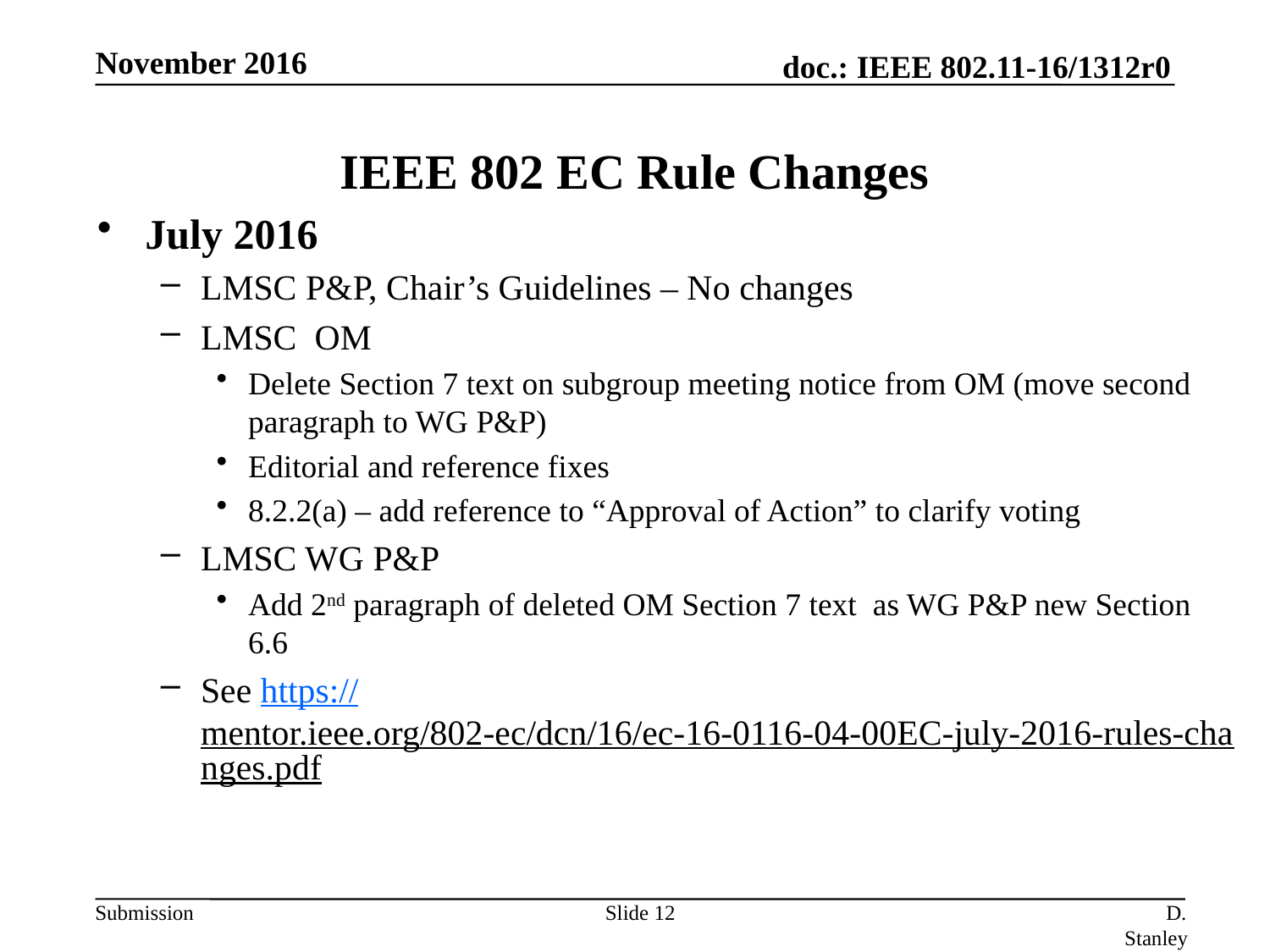

November 2016
# IEEE 802 EC Rule Changes
July 2016
LMSC P&P, Chair’s Guidelines – No changes
LMSC  OM
Delete Section 7 text on subgroup meeting notice from OM (move second paragraph to WG P&P)
Editorial and reference fixes
8.2.2(a) – add reference to “Approval of Action” to clarify voting
LMSC WG P&P
Add 2nd paragraph of deleted OM Section 7 text  as WG P&P new Section 6.6
See https://mentor.ieee.org/802-ec/dcn/16/ec-16-0116-04-00EC-july-2016-rules-changes.pdf

Slide 12
D. Stanley, HP Enterprise